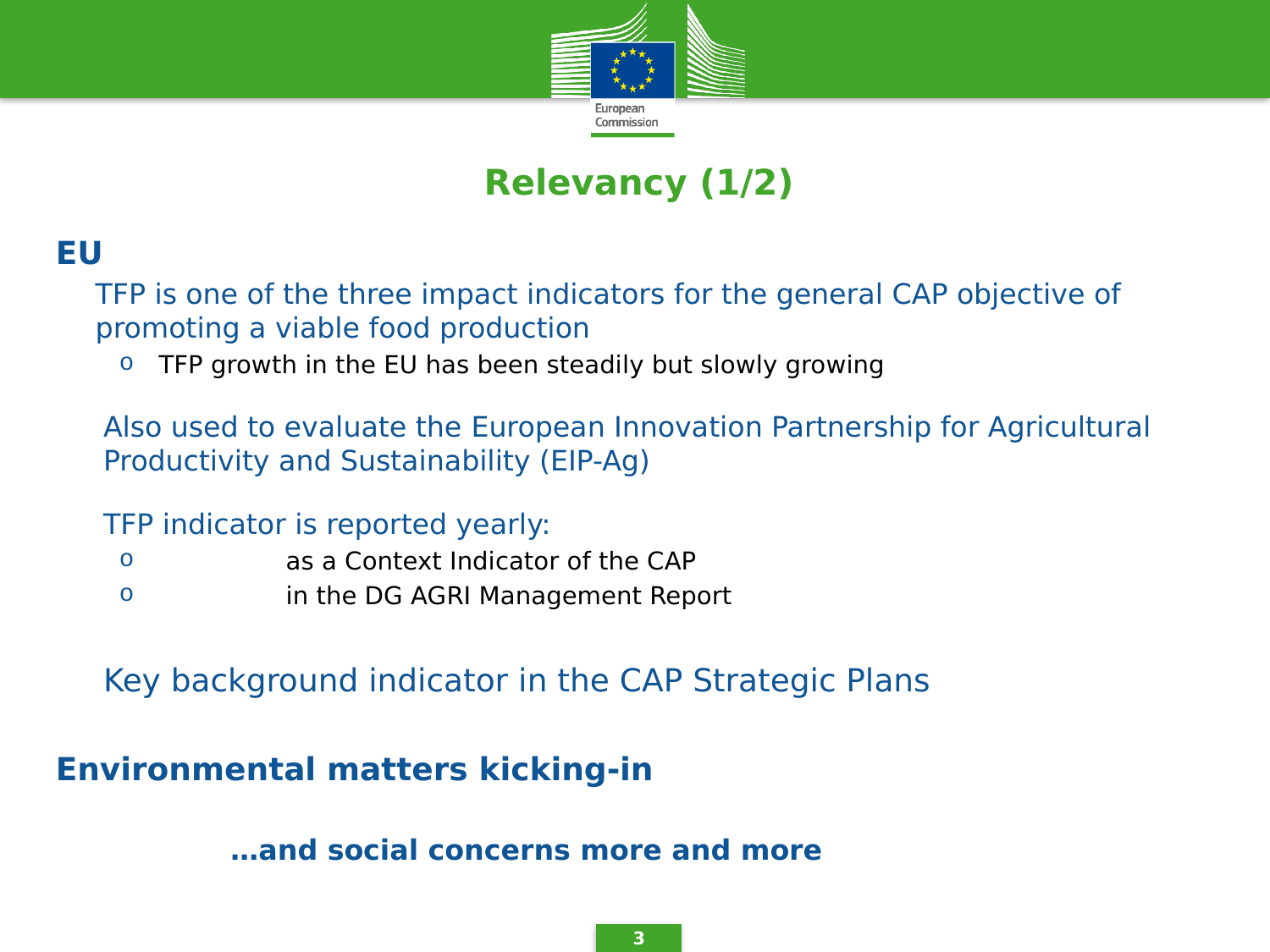

# Relevancy (1/2)
EU
TFP is one of the three impact indicators for the general CAP objective of promoting a viable food production
TFP growth in the EU has been steadily but slowly growing

Also used to evaluate the European Innovation Partnership for Agricultural Productivity and Sustainability (EIP-Ag)

TFP indicator is reported yearly:
	as a Context Indicator of the CAP
	in the DG AGRI Management Report

	Key background indicator in the CAP Strategic Plans

Environmental matters kicking-in

		…and social concerns more and more

1Communication from the Commission on The CAP towards 2020 for the next programming period (2014 – 2020), further specified in the Regulation (EU) No 1306/2013 , Article 110(2)
2Treaty of the Functioning of the European Union (TFEU) Article 39

3